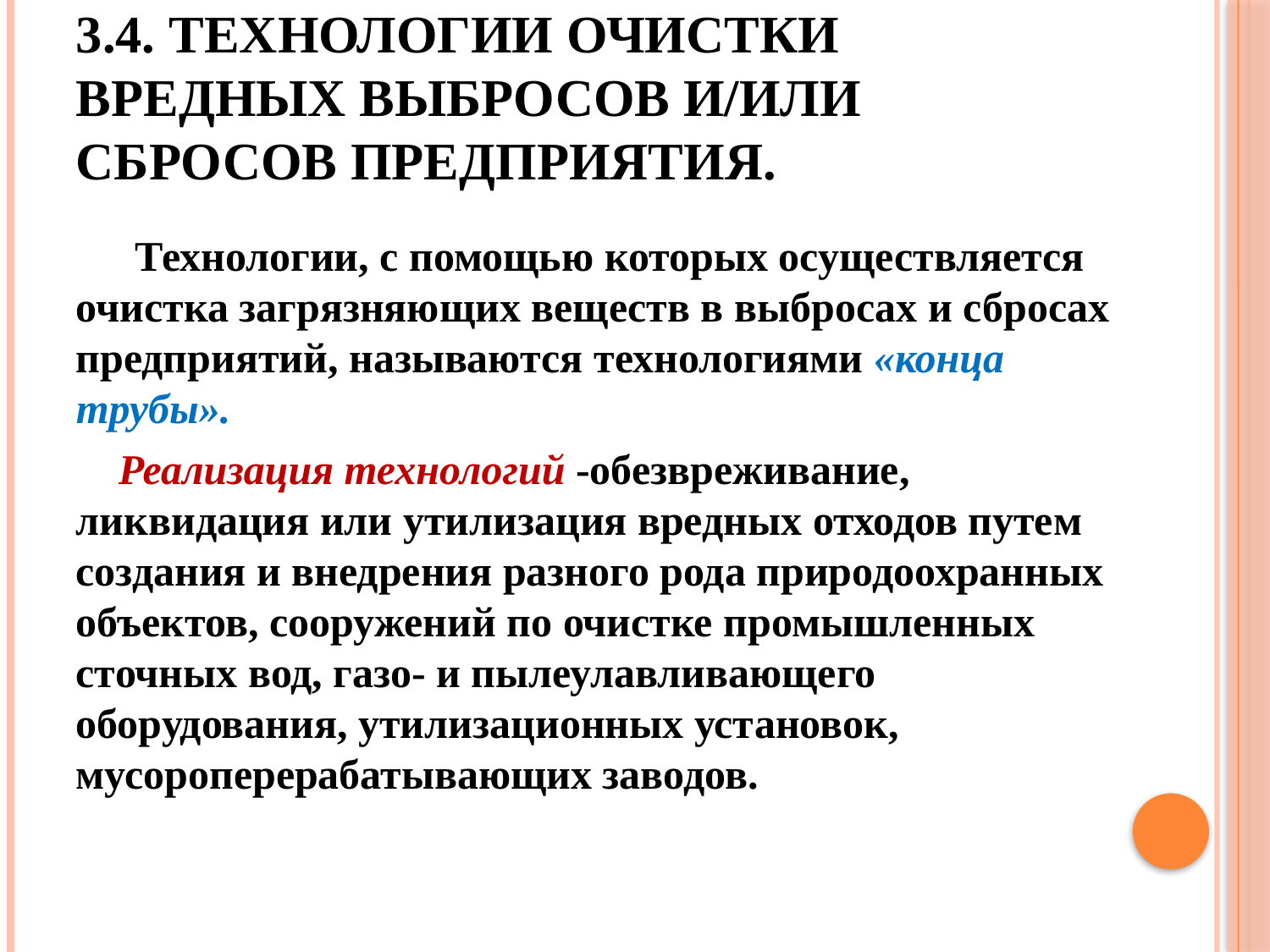

# 3.4. Технологии очистки вредных выбросов и/или сбросов предприятия.
     Технологии, с помощью которых осуществляется очистка загрязняющих веществ в выбросах и сбросах предприятий, называются технологиями «конца трубы».
    Реализация технологий -обезвреживание, ликвидация или утилизация вредных отходов путем создания и внедрения разного рода природоохранных объектов, сооружений по очистке промышленных сточных вод, газо- и пылеулавливающего оборудования, утилизационных установок, мусороперерабатывающих заводов.